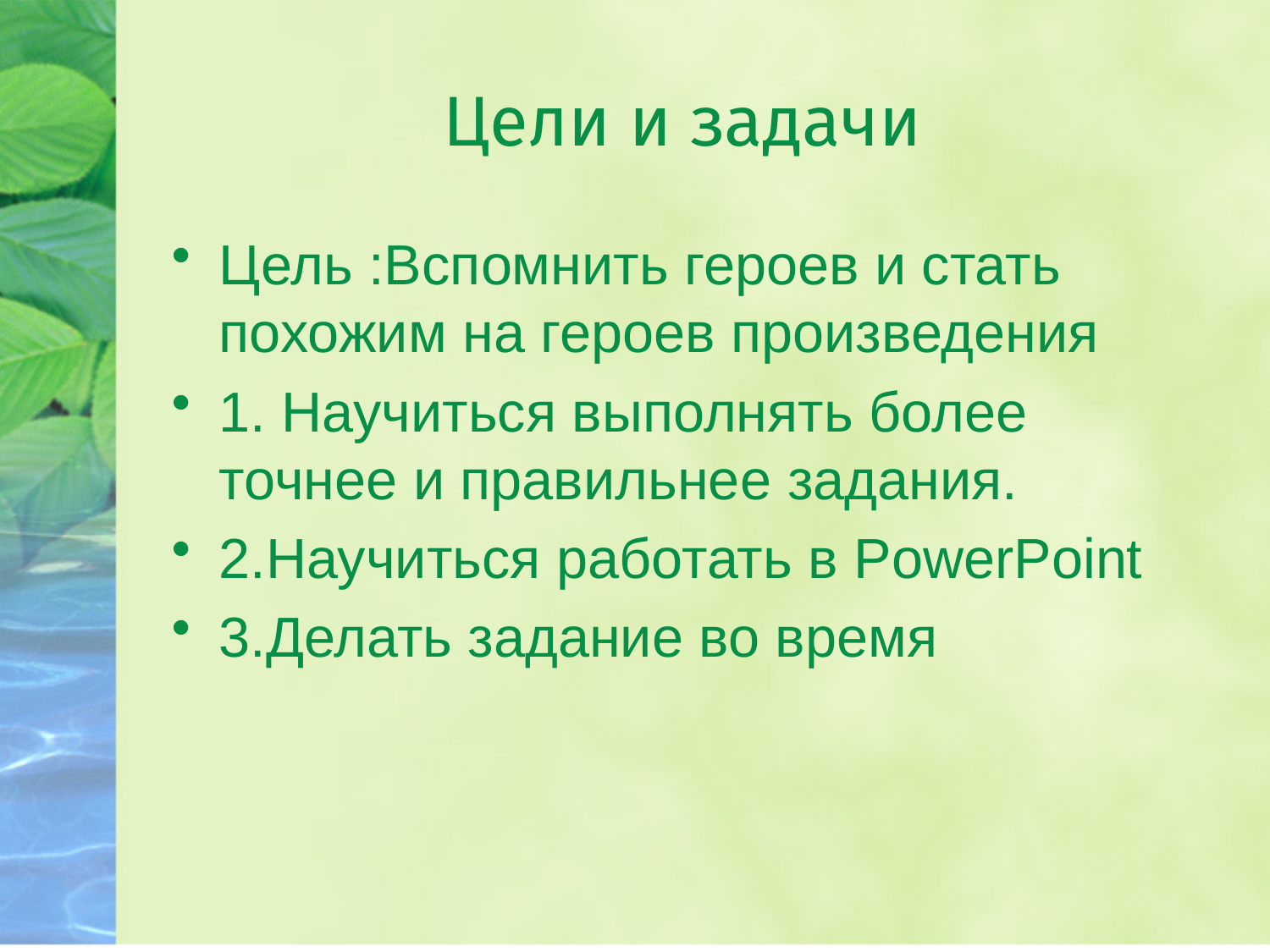

# Цели и задачи
Цель :Вспомнить героев и стать похожим на героев произведения
1. Научиться выполнять более точнее и правильнее задания.
2.Научиться работать в PowerPoint
3.Делать задание во время